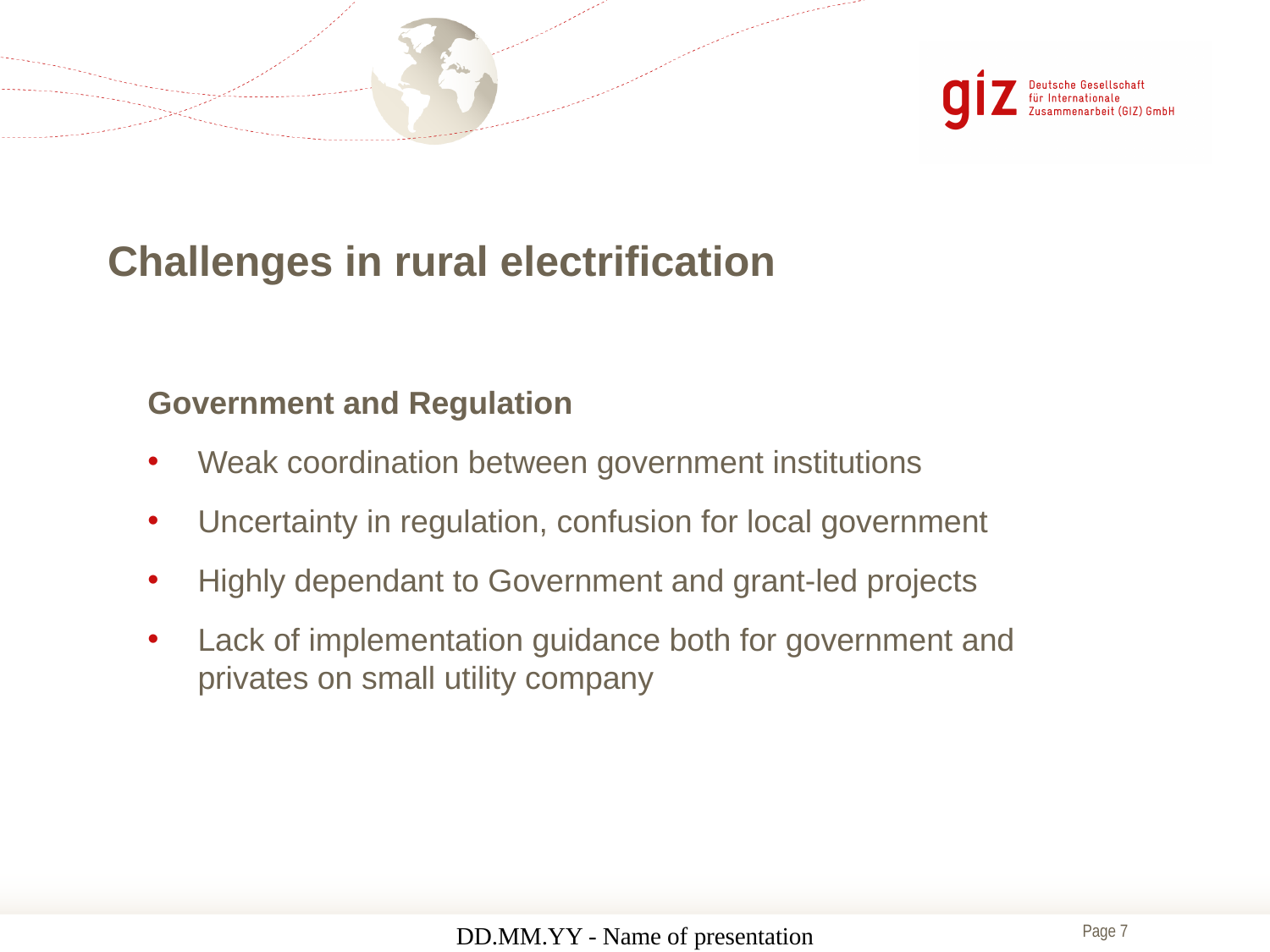

7
# Challenges in rural electrification
Government and Regulation
Weak coordination between government institutions
Uncertainty in regulation, confusion for local government
Highly dependant to Government and grant-led projects
Lack of implementation guidance both for government and privates on small utility company
DD.MM.YY - Name of presentation